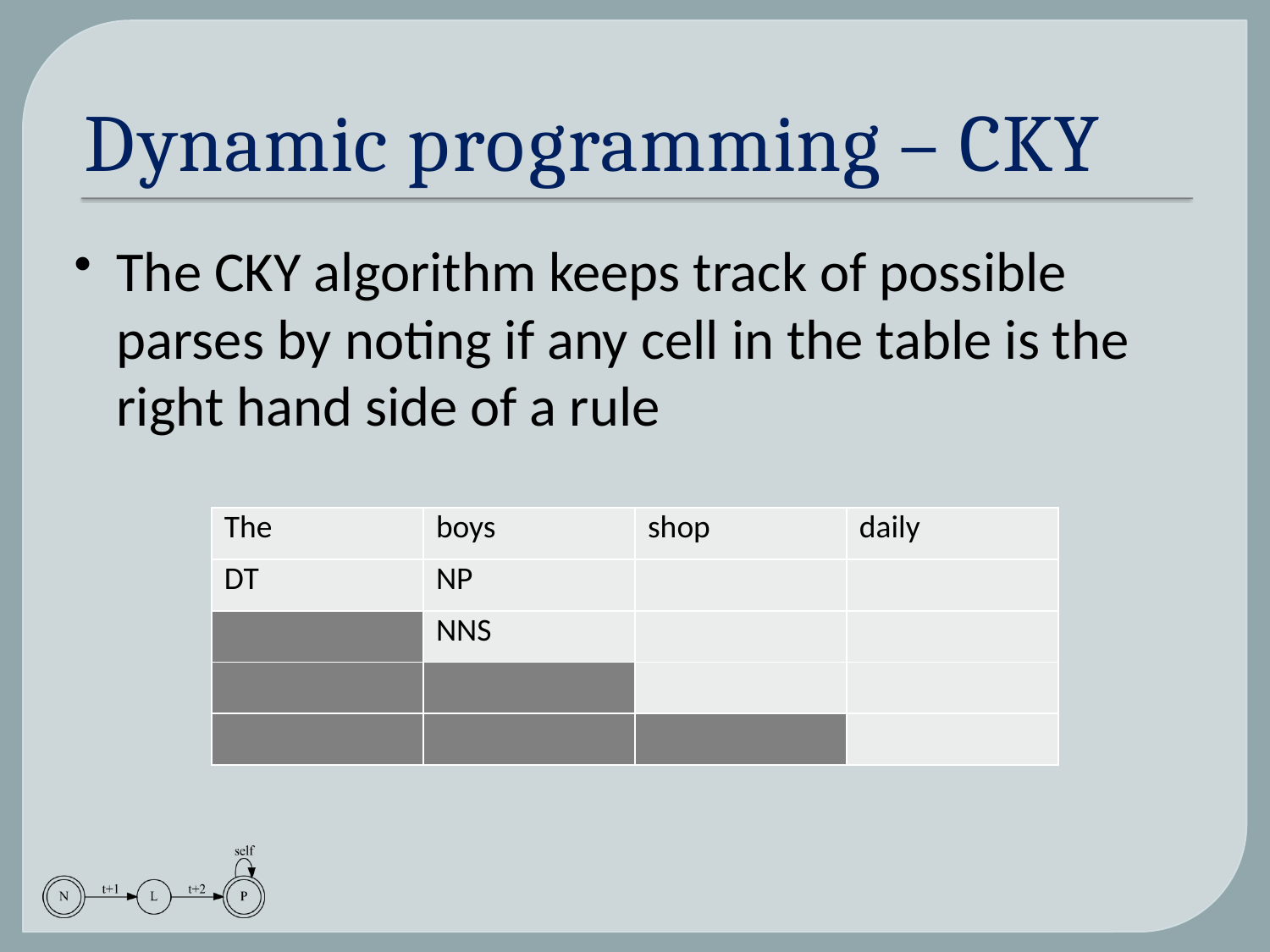

# Dynamic programming – CKY
The CKY algorithm keeps track of possible parses by noting if any cell in the table is the right hand side of a rule
| The | boys | shop | daily |
| --- | --- | --- | --- |
| DT | NP |  |  |
|  | NNS |  |  |
|  |  |  |  |
|  |  |  |  |